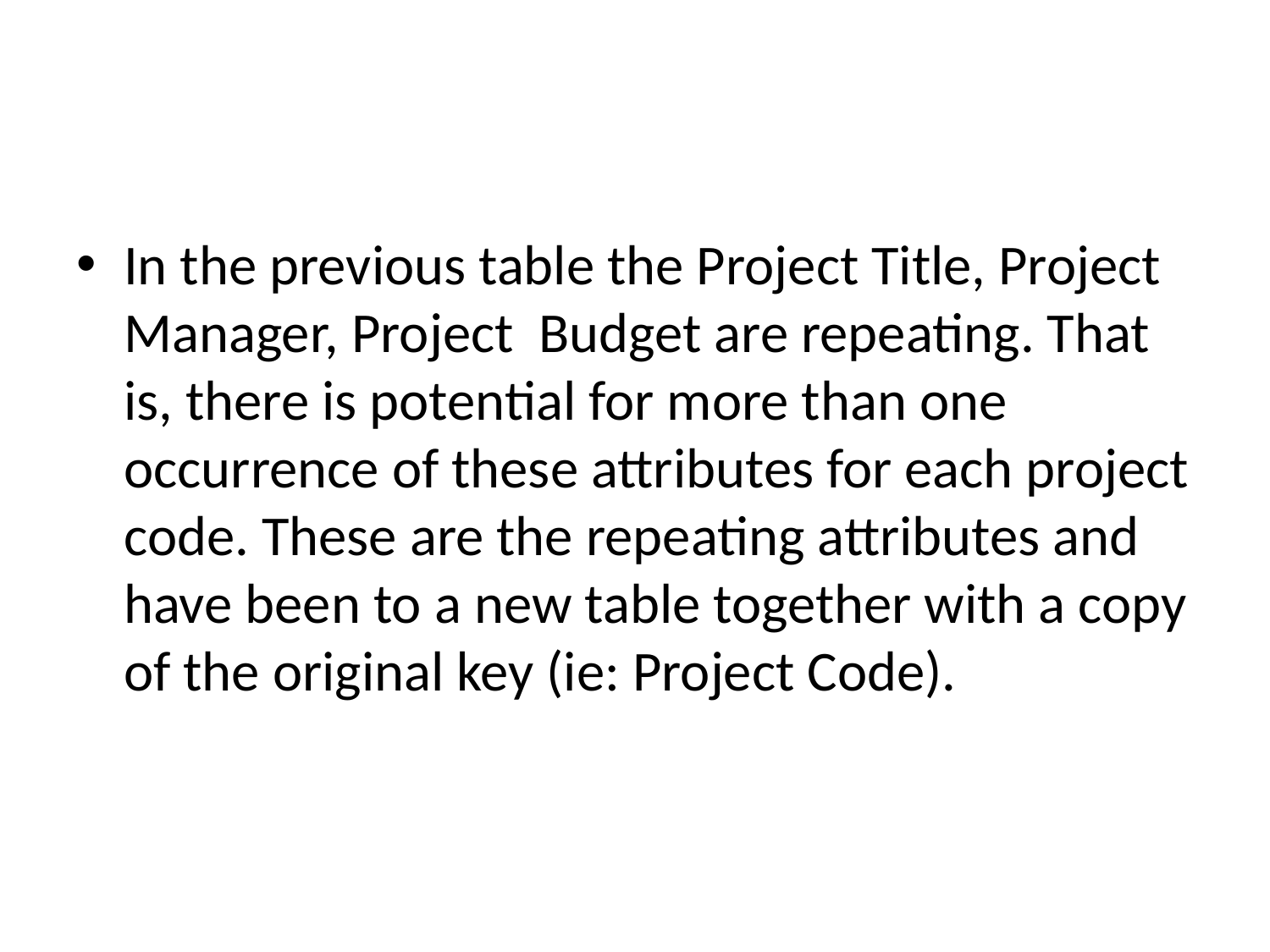

#
In the previous table the Project Title, Project  Manager, Project  Budget are repeating. That is, there is potential for more than one occurrence of these attributes for each project code. These are the repeating attributes and have been to a new table together with a copy of the original key (ie: Project Code).